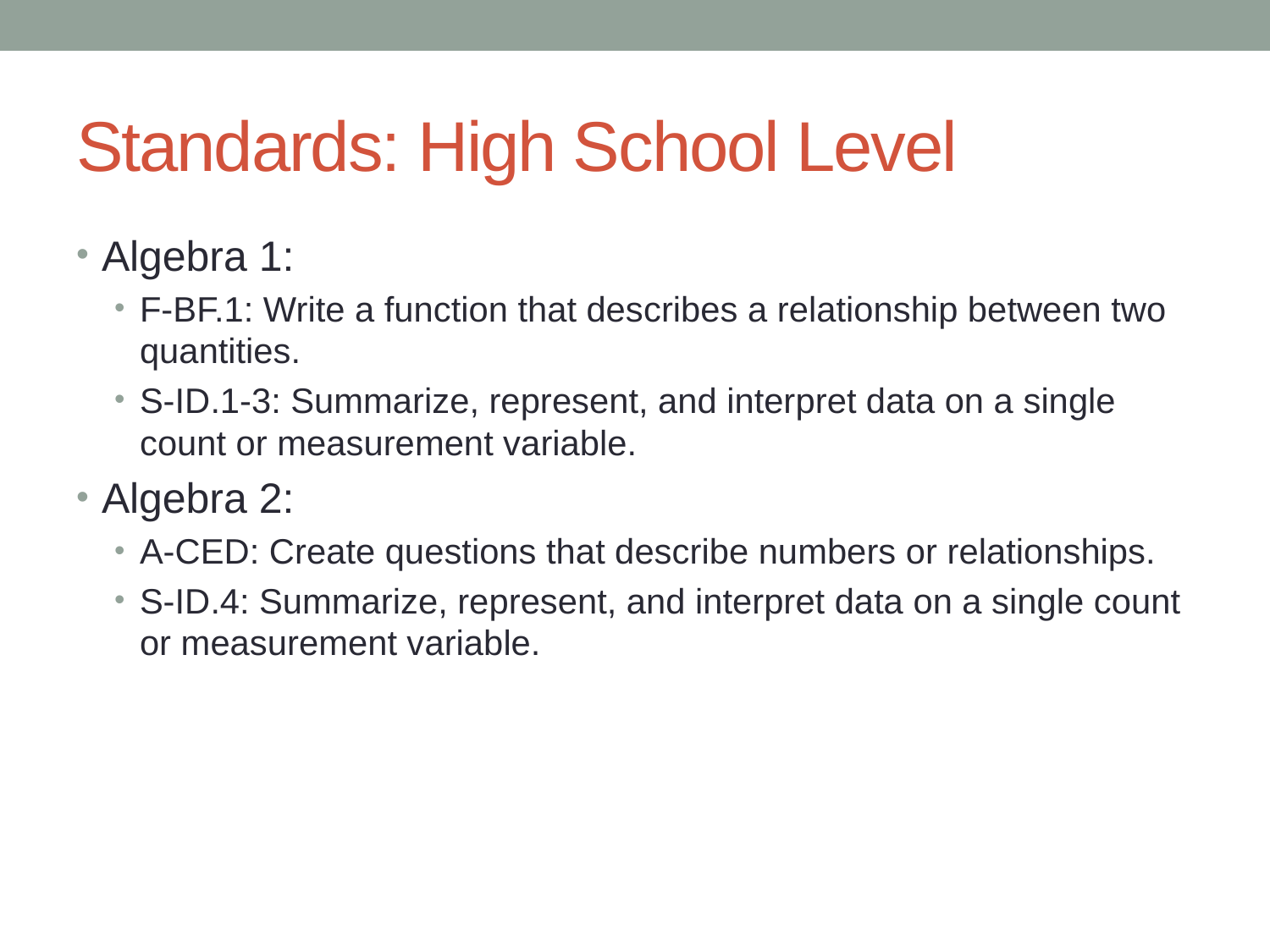

# Standards: High School Level
Algebra 1:
F-BF.1: Write a function that describes a relationship between two quantities.
S-ID.1-3: Summarize, represent, and interpret data on a single count or measurement variable.
Algebra 2:
A-CED: Create questions that describe numbers or relationships.
S-ID.4: Summarize, represent, and interpret data on a single count or measurement variable.